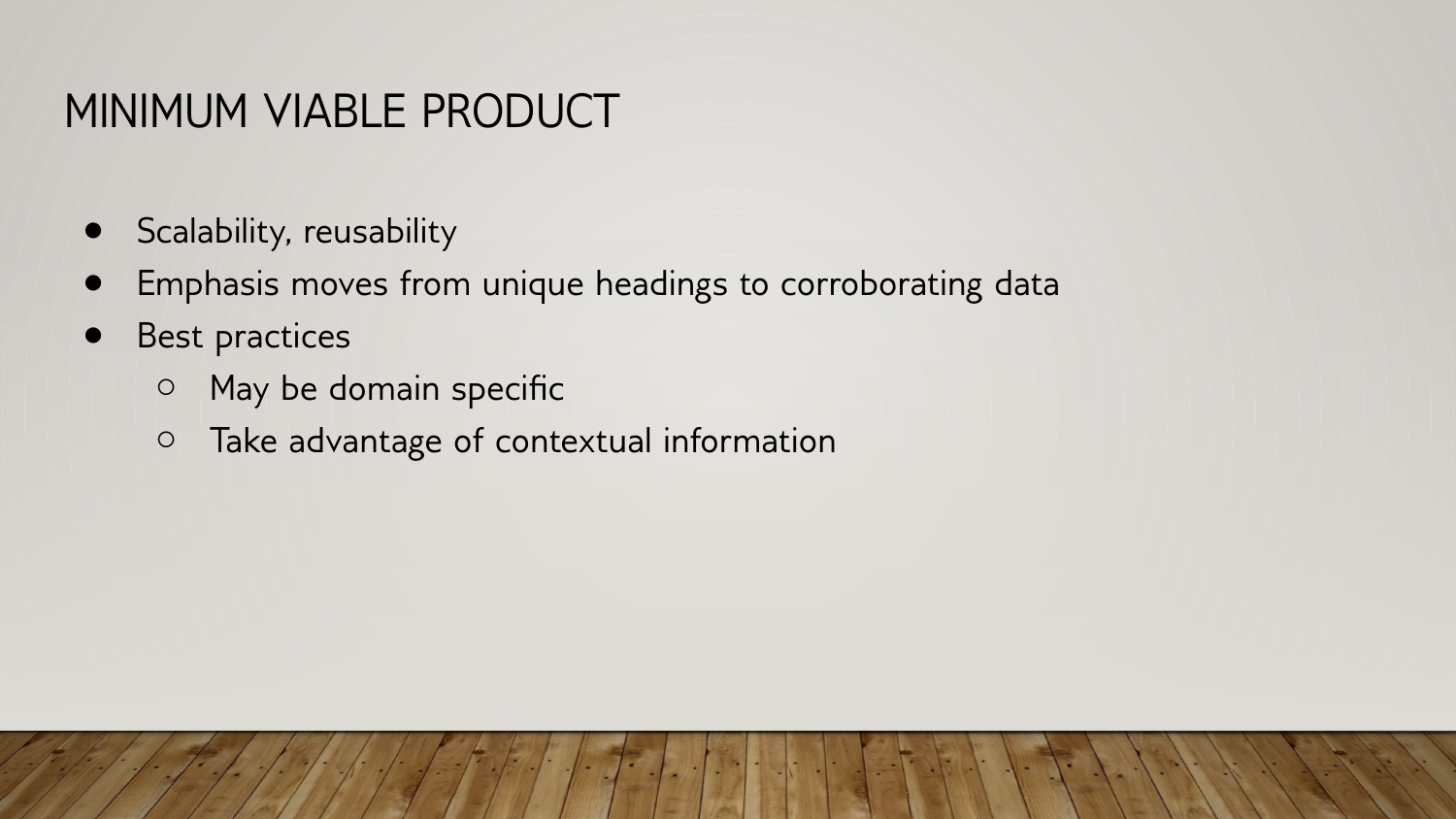

# Minimum viable product
Scalability, reusability
Emphasis moves from unique headings to corroborating data
Best practices
May be domain specific
Take advantage of contextual information